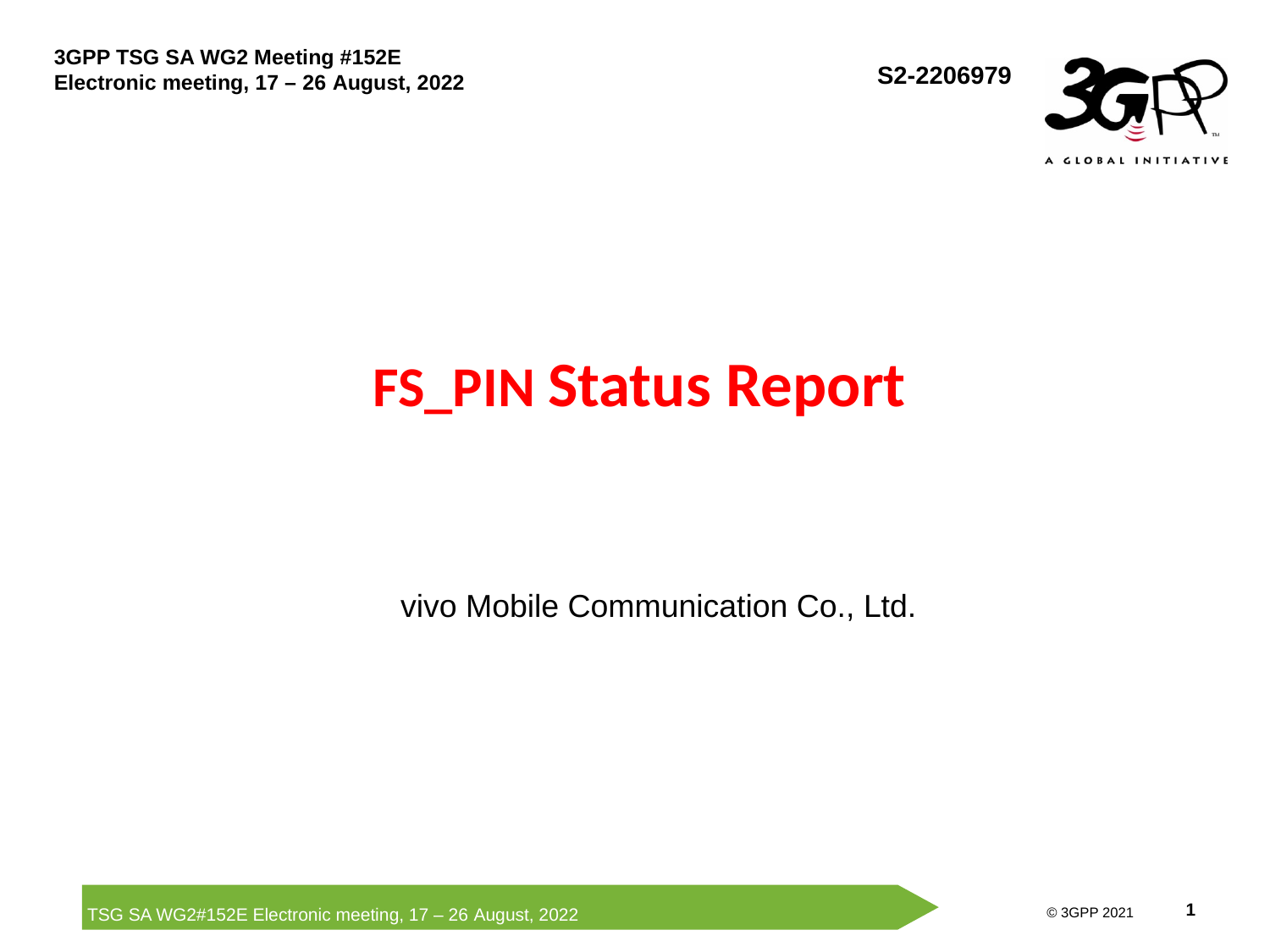

S2-2206979
# FS_PIN Status Report
vivo Mobile Communication Co., Ltd.